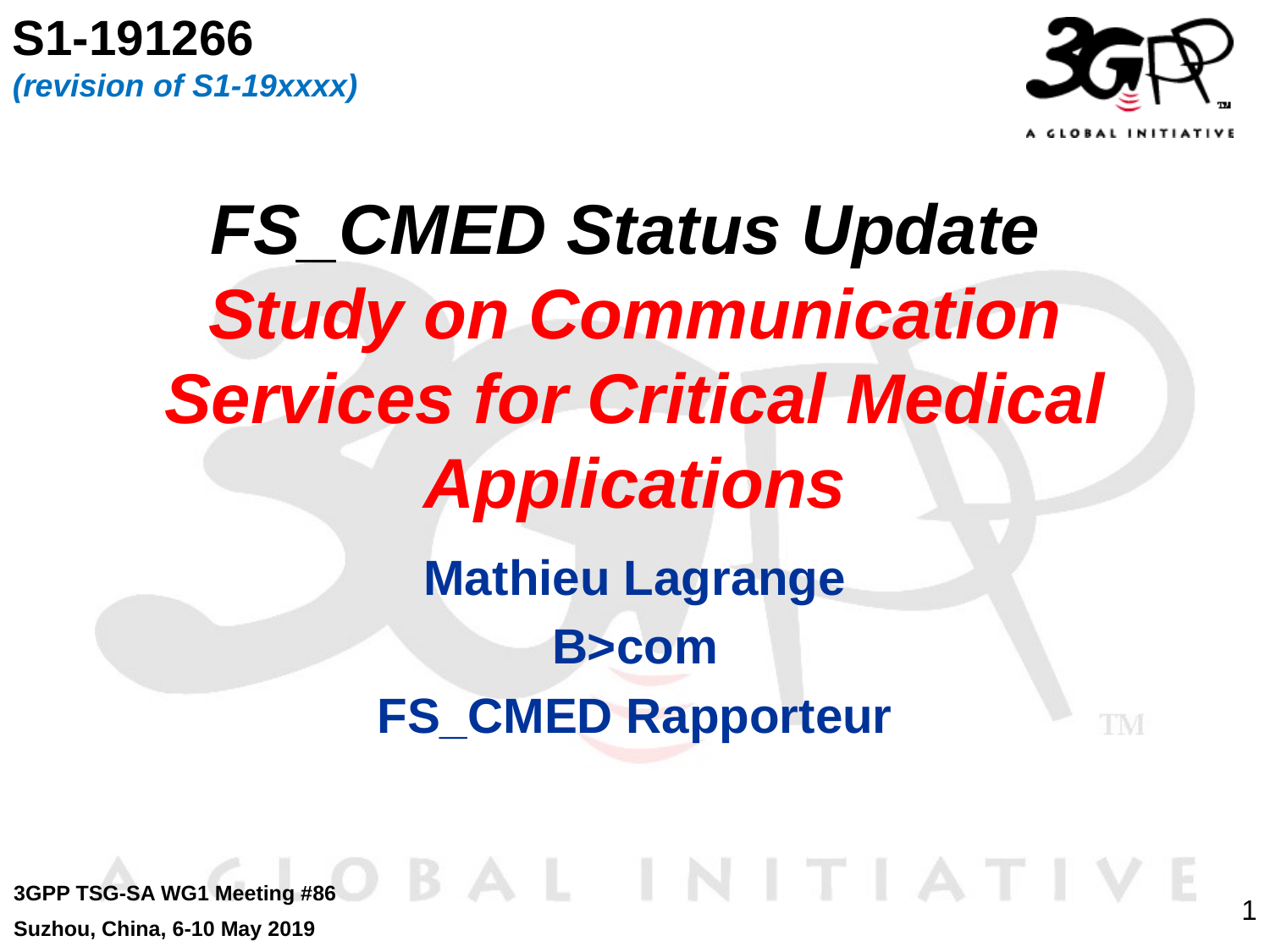

S1-191266
(revision of S1-19xxxx)
# FS_CMED Status Update Study on Communication Services for Critical Medical Applications
Mathieu Lagrange
B>com
FS_CMED Rapporteur
3GPP TSG-SA WG1 Meeting #86
Suzhou, China, 6-10 May 2019
1